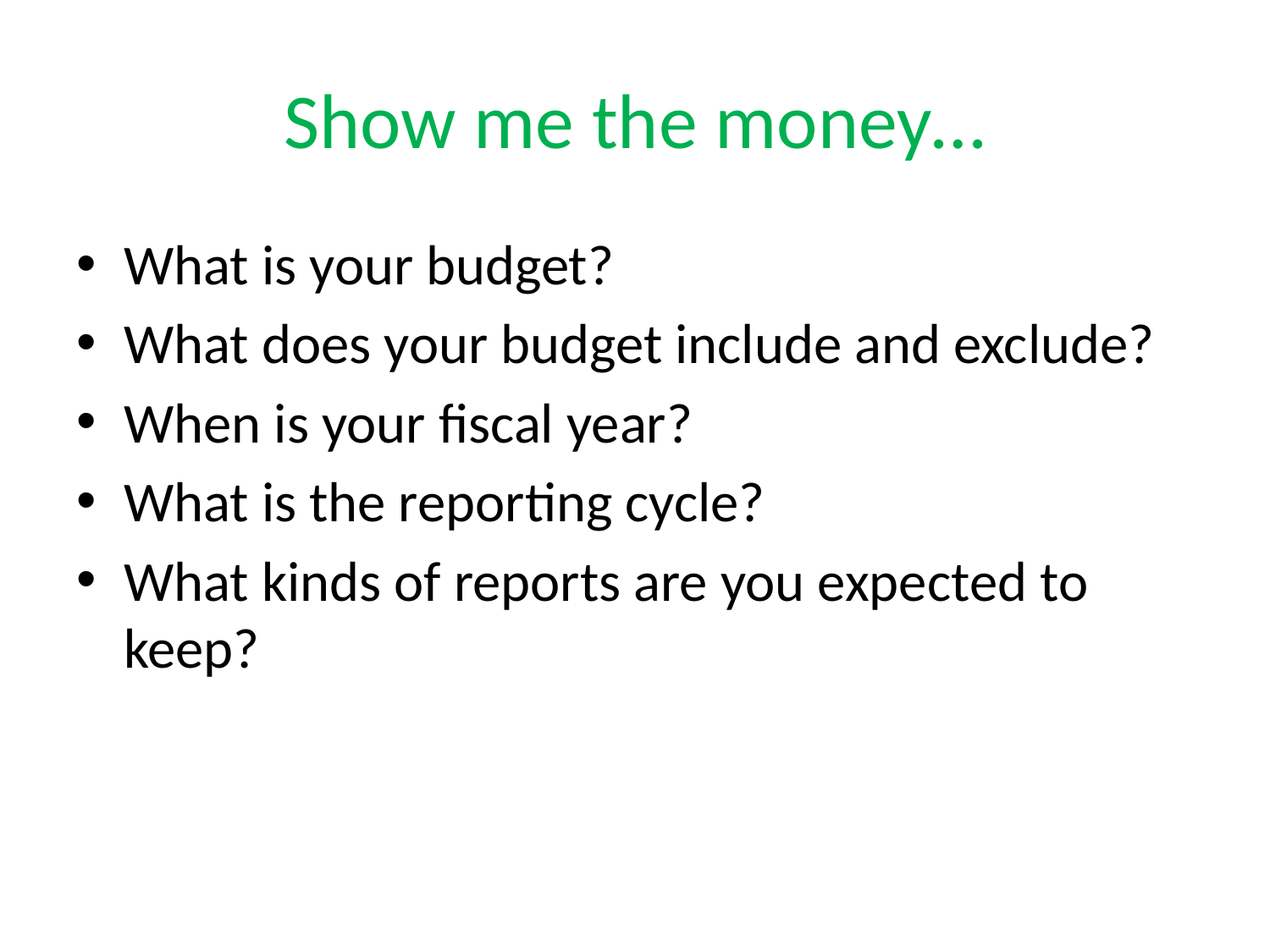

# Show me the money…
What is your budget?
What does your budget include and exclude?
When is your fiscal year?
What is the reporting cycle?
What kinds of reports are you expected to keep?